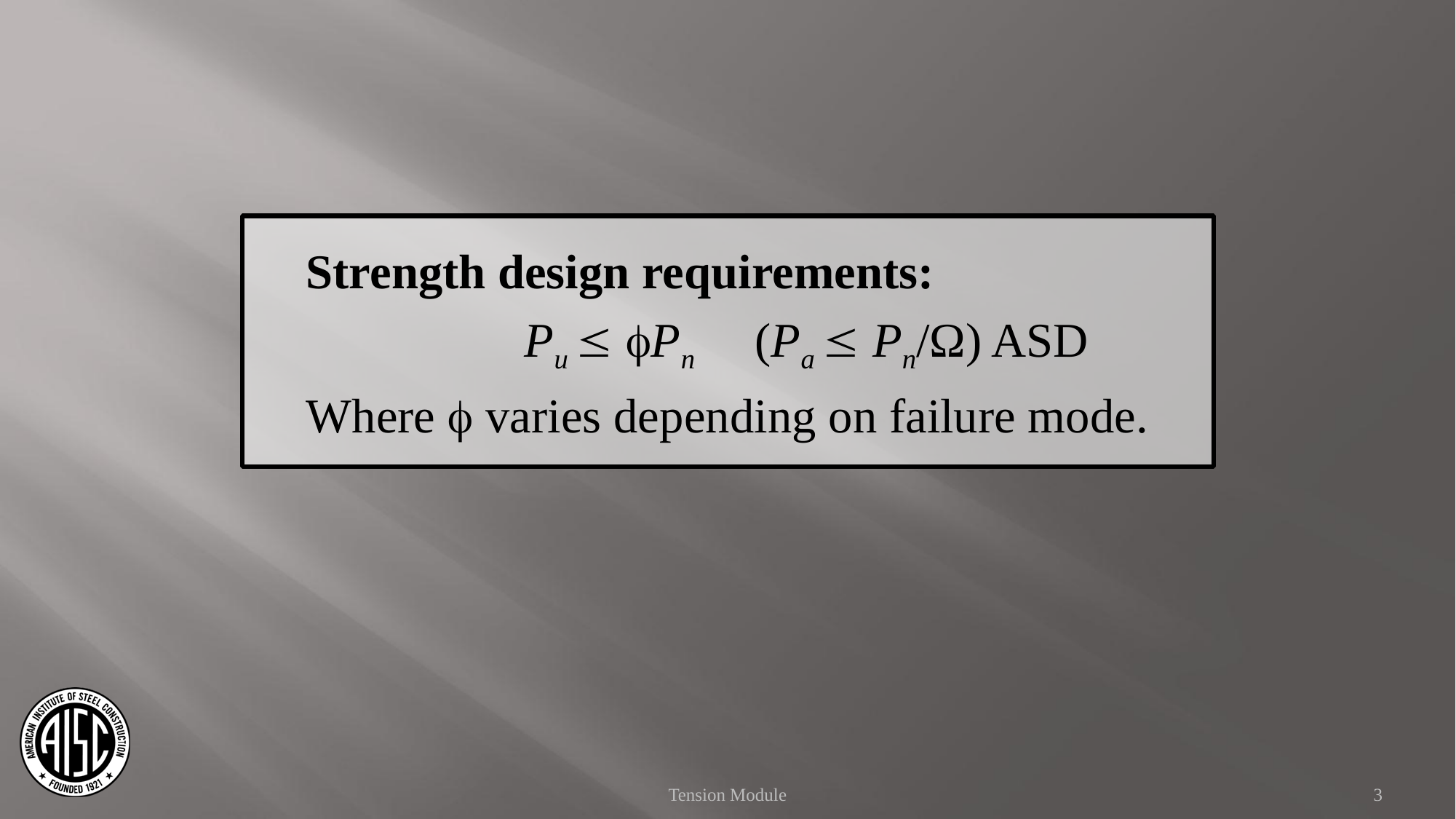

Strength design requirements:
		Pu ≤ φPn	 (Pa ≤ Pn/Ω) ASD
Where φ varies depending on failure mode.
Tension Module
3